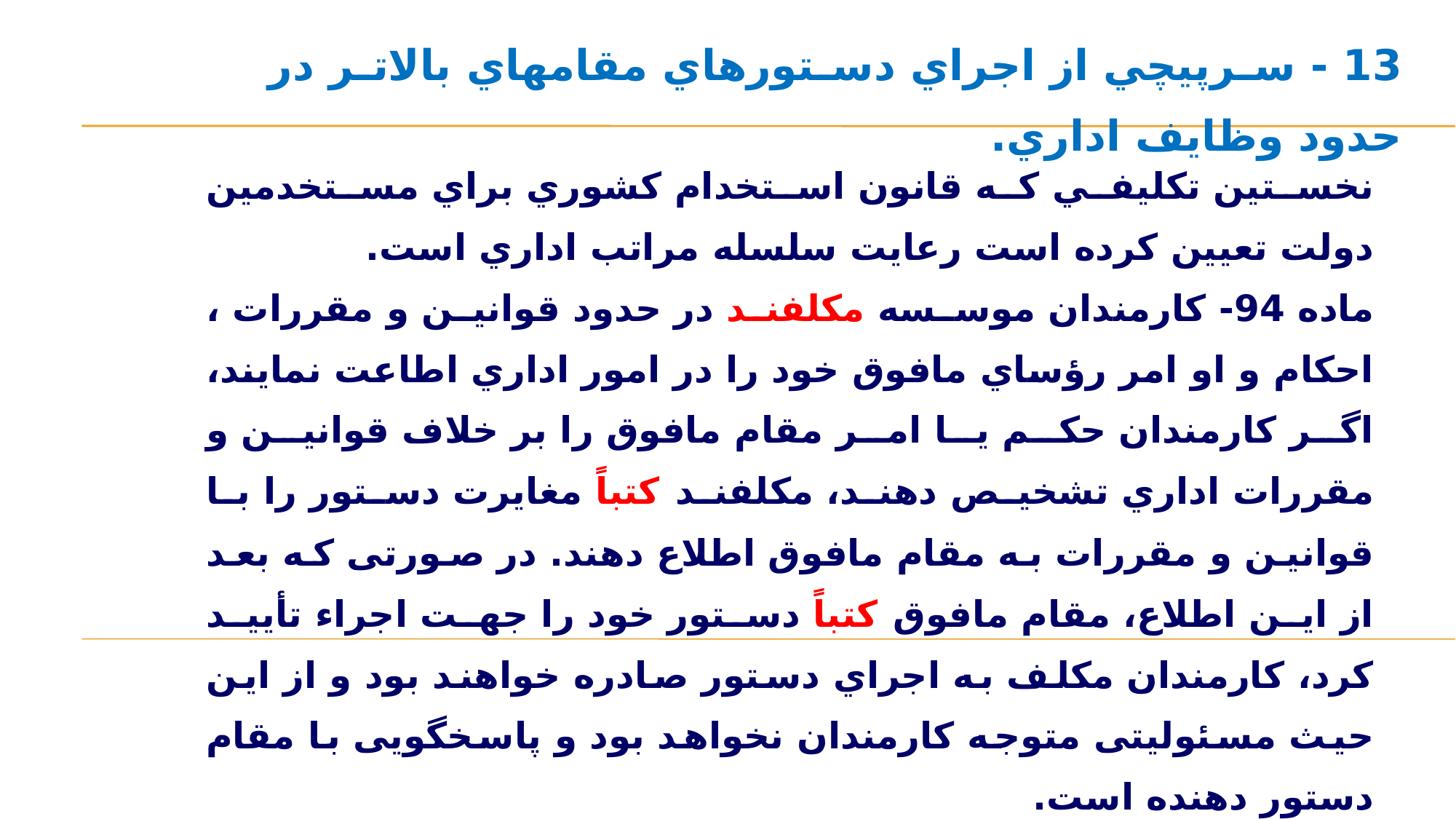

13 - سرپيچي از اجراي دستورهاي مقامهاي بالاتر در حدود وظايف اداري.
نخستين تكليفي كه قانون استخدام كشوري براي مستخدمين دولت تعيين كرده است رعايت سلسله مراتب اداري است.
ماده 94- کارمندان موسسه مکلفند در حدود قوانین و مقررات ، احکام و او امر رؤساي مافوق خود را در امور اداري اطاعت نمایند، اگر کارمندان حکم یا امر مقام مافوق را بر خلاف قوانین و مقررات اداري تشخیص دهند، مکلفند کتباً مغایرت دستور را با قوانین و مقررات به مقام مافوق اطلاع دهند. در صورتی که بعد از این اطلاع، مقام مافوق کتباً دستور خود را جهت اجراء تأیید کرد، کارمندان مکلف به اجراي دستور صادره خواهند بود و از این حیث مسئولیتی متوجه کارمندان نخواهد بود و پاسخگویی با مقام دستور دهنده است.